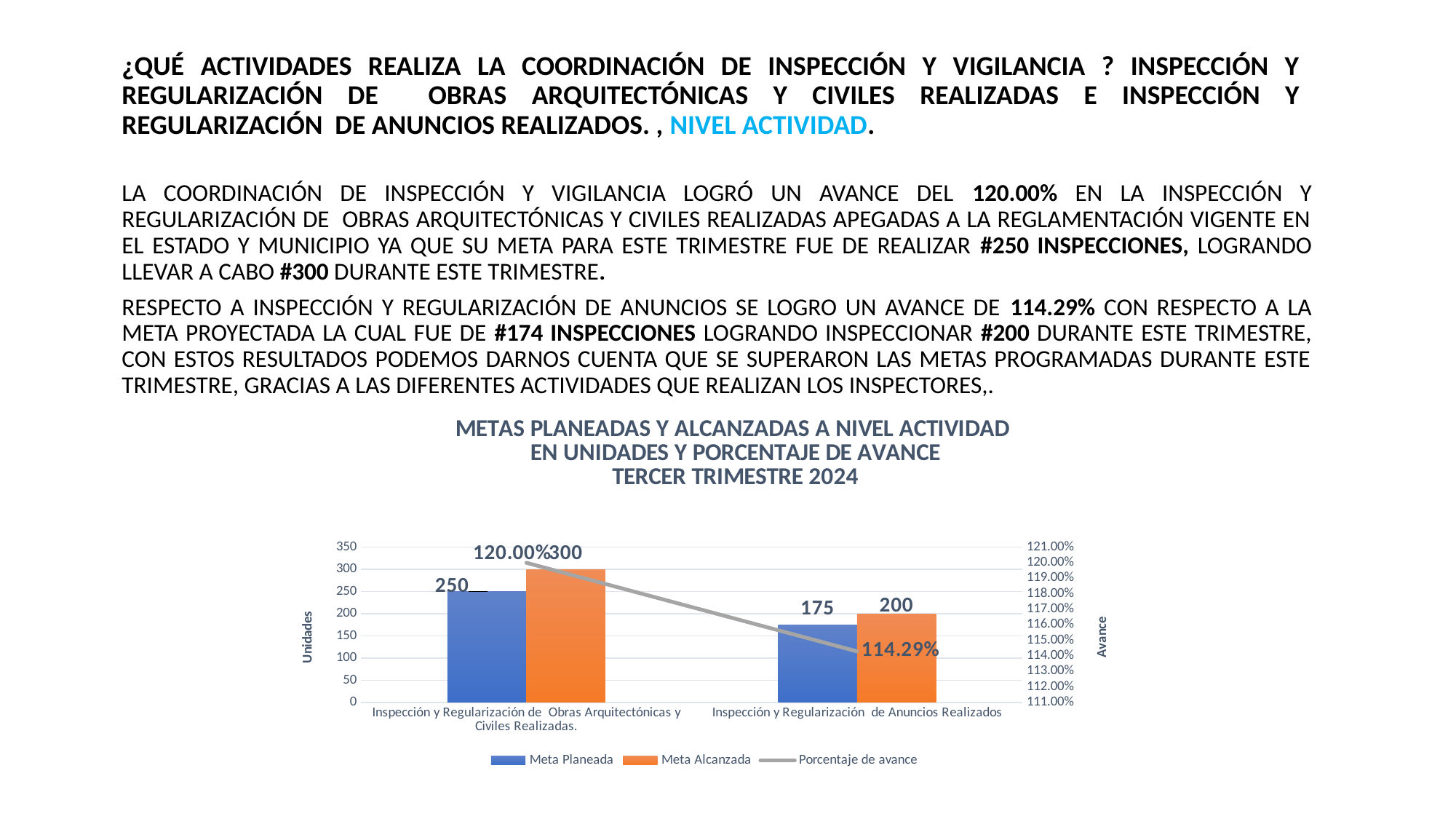

¿QUÉ ACTIVIDADES REALIZA LA COORDINACIÓN DE INSPECCIÓN Y VIGILANCIA ? INSPECCIÓN Y REGULARIZACIÓN DE  OBRAS ARQUITECTÓNICAS Y CIVILES REALIZADAS E INSPECCIÓN Y REGULARIZACIÓN  DE ANUNCIOS REALIZADOS. , NIVEL ACTIVIDAD.
LA COORDINACIÓN DE INSPECCIÓN Y VIGILANCIA LOGRÓ UN AVANCE DEL 120.00% EN LA INSPECCIÓN Y REGULARIZACIÓN DE  OBRAS ARQUITECTÓNICAS Y CIVILES REALIZADAS APEGADAS A LA REGLAMENTACIÓN VIGENTE EN EL ESTADO Y MUNICIPIO YA QUE SU META PARA ESTE TRIMESTRE FUE DE REALIZAR #250 INSPECCIONES, LOGRANDO LLEVAR A CABO #300 DURANTE ESTE TRIMESTRE.
RESPECTO A INSPECCIÓN Y REGULARIZACIÓN DE ANUNCIOS SE LOGRO UN AVANCE DE 114.29% CON RESPECTO A LA META PROYECTADA LA CUAL FUE DE #174 INSPECCIONES LOGRANDO INSPECCIONAR #200 DURANTE ESTE TRIMESTRE, CON ESTOS RESULTADOS PODEMOS DARNOS CUENTA QUE SE SUPERARON LAS METAS PROGRAMADAS DURANTE ESTE TRIMESTRE, GRACIAS A LAS DIFERENTES ACTIVIDADES QUE REALIZAN LOS INSPECTORES,.

### Chart: METAS PLANEADAS Y ALCANZADAS A NIVEL ACTIVIDAD
EN UNIDADES Y PORCENTAJE DE AVANCE
TERCER TRIMESTRE 2024

| Category | Meta Planeada | Meta Alcanzada |  |
|---|---|---|---|
| Inspección y Regularización de  Obras Arquitectónicas y Civiles Realizadas. | 250.0 | 300.0 | 1.2 |
| Inspección y Regularización  de Anuncios Realizados | 175.0 | 200.0 | 1.1428571428571428 |